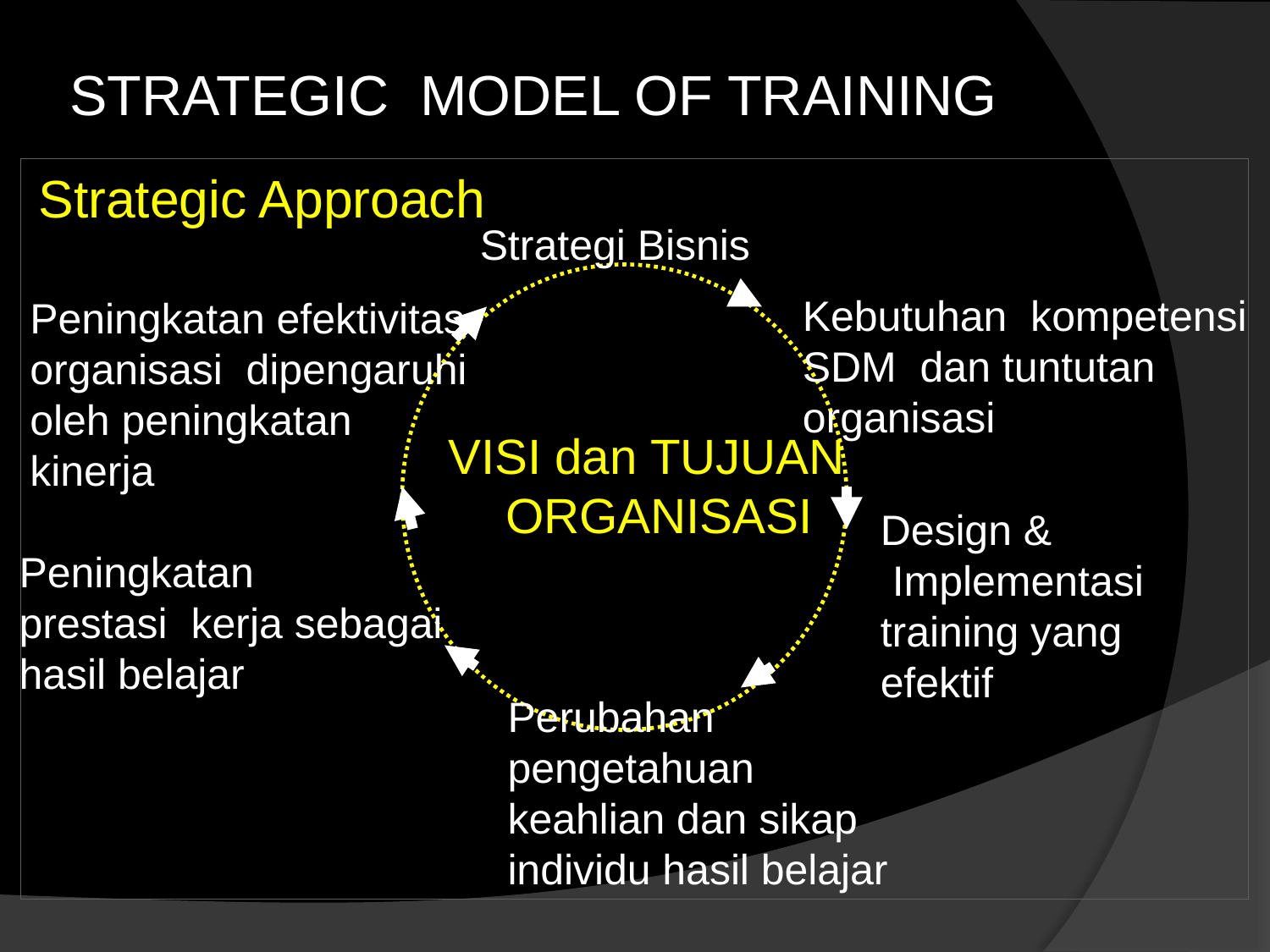

# STRATEGIC  MODEL OF TRAINING
Strategic Approach
Strategi Bisnis

Kebutuhan  kompetensi
SDM  dan tuntutan
organisasi

Peningkatan efektivitas
organisasi  dipengaruhi
oleh peningkatan
kinerja

         VISI dan TUJUAN
          ORGANISASI

Design &
 Implementasi
training yang
efektif
Peningkatan
prestasi  kerja sebagai
hasil belajar

Perubahan
pengetahuan
keahlian dan sikap
individu hasil belajar